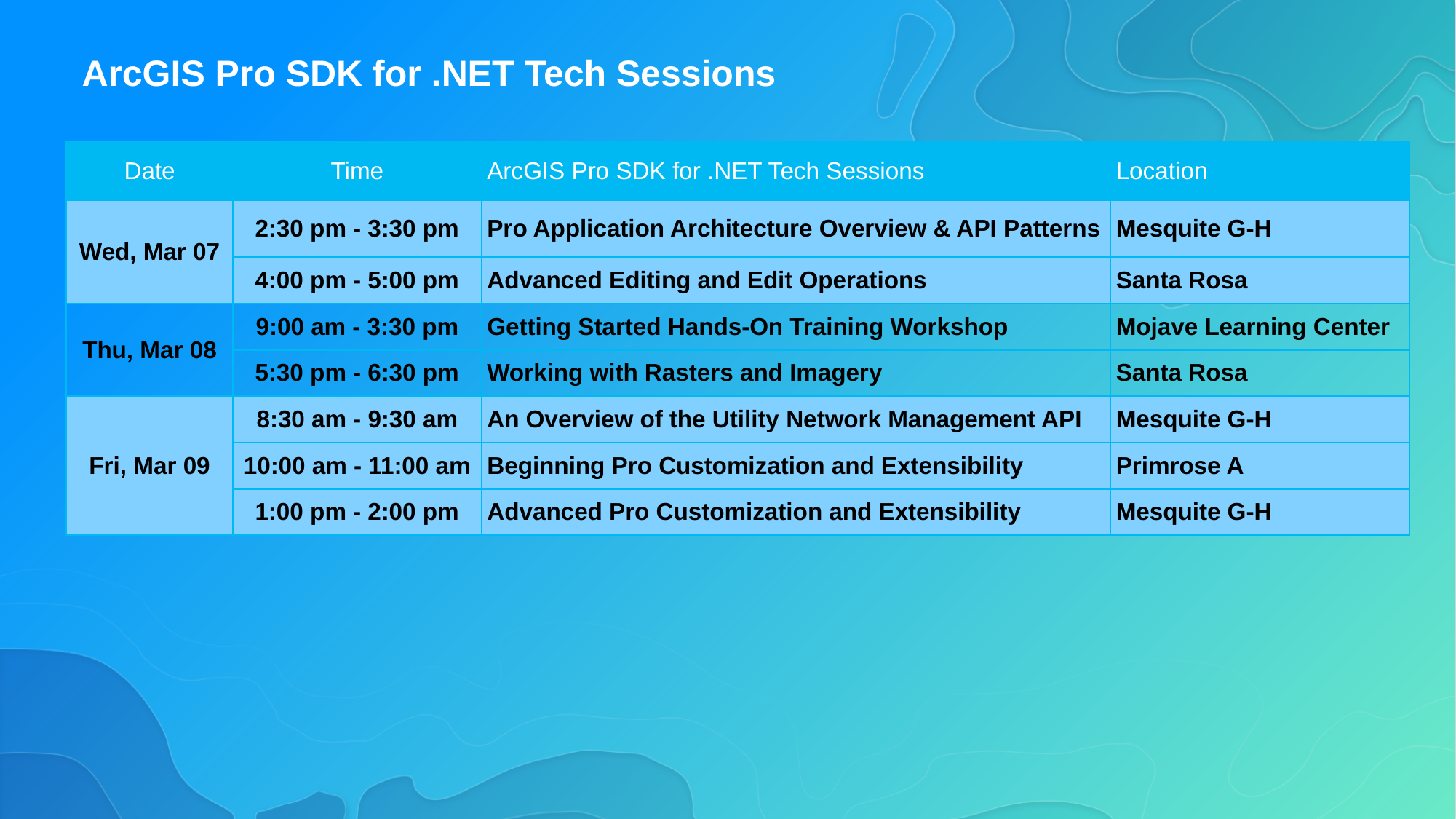

# ArcGIS Pro SDK for .NET Tech Sessions
| Date | Time | ArcGIS Pro SDK for .NET Tech Sessions | Location |
| --- | --- | --- | --- |
| Wed, Mar 07 | 2:30 pm - 3:30 pm | Pro Application Architecture Overview & API Patterns | Mesquite G-H |
|  | 4:00 pm - 5:00 pm | Advanced Editing and Edit Operations | Santa Rosa |
| Thu, Mar 08 | 9:00 am - 3:30 pm | Getting Started Hands-On Training Workshop | Mojave Learning Center |
|  | 5:30 pm - 6:30 pm | Working with Rasters and Imagery | Santa Rosa |
| Fri, Mar 09 | 8:30 am - 9:30 am | An Overview of the Utility Network Management API | Mesquite G-H |
|  | 10:00 am - 11:00 am | Beginning Pro Customization and Extensibility | Primrose A |
|  | 1:00 pm - 2:00 pm | Advanced Pro Customization and Extensibility | Mesquite G-H |